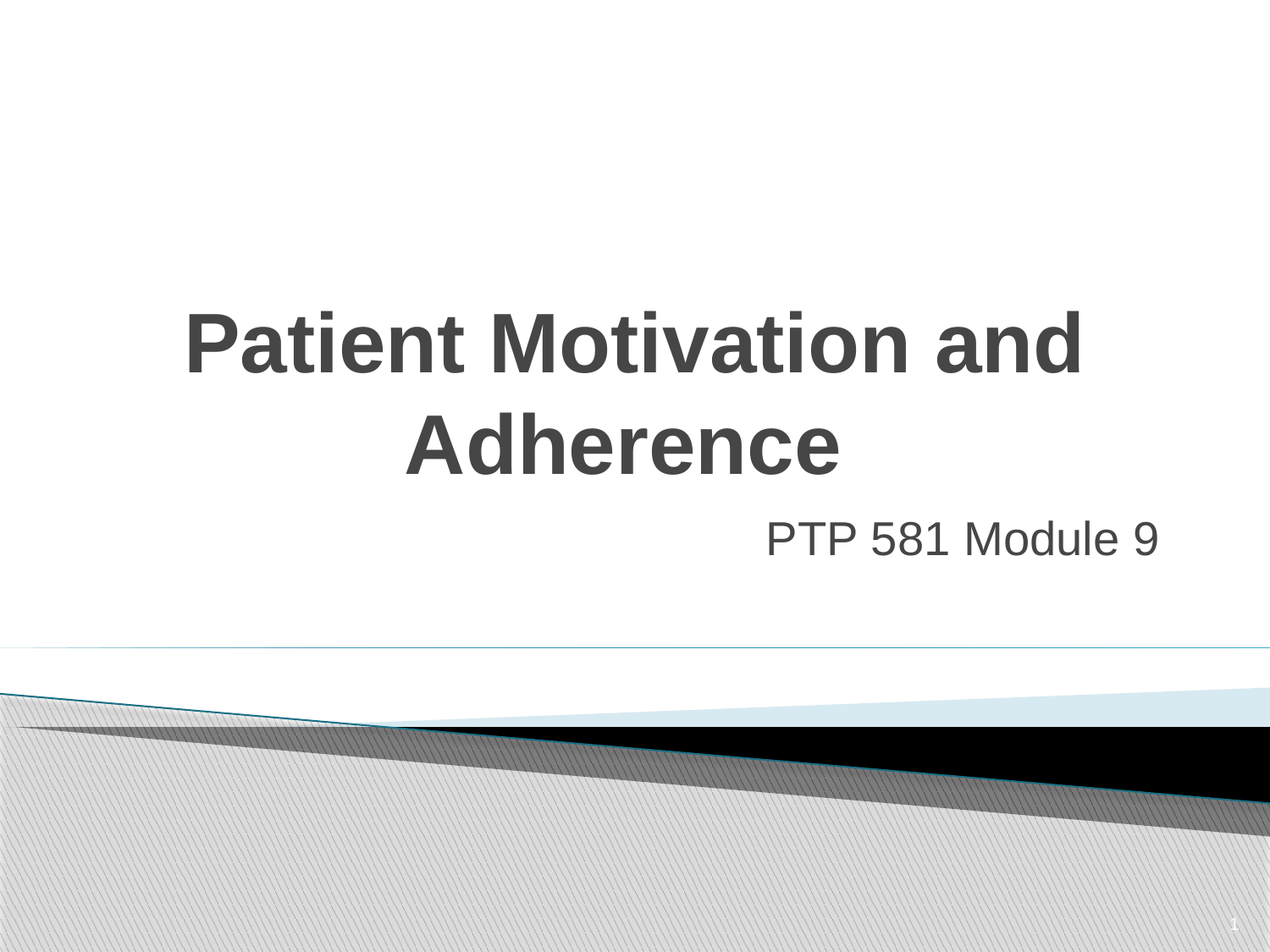

# Patient Motivation and Adherence
PTP 581 Module 9
1